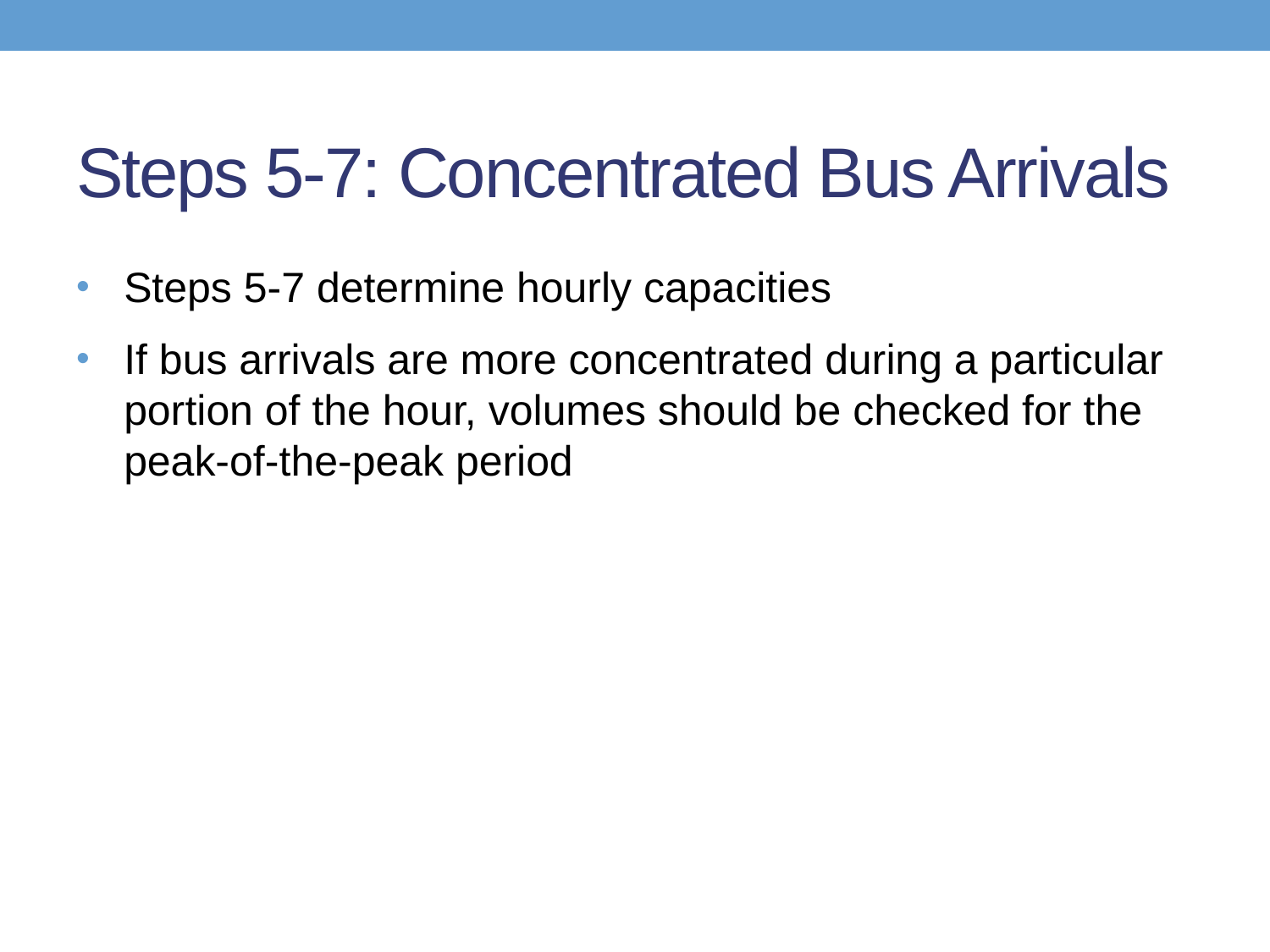

# Steps 5-7: Concentrated Bus Arrivals
Steps 5-7 determine hourly capacities
If bus arrivals are more concentrated during a particular portion of the hour, volumes should be checked for the peak-of-the-peak period